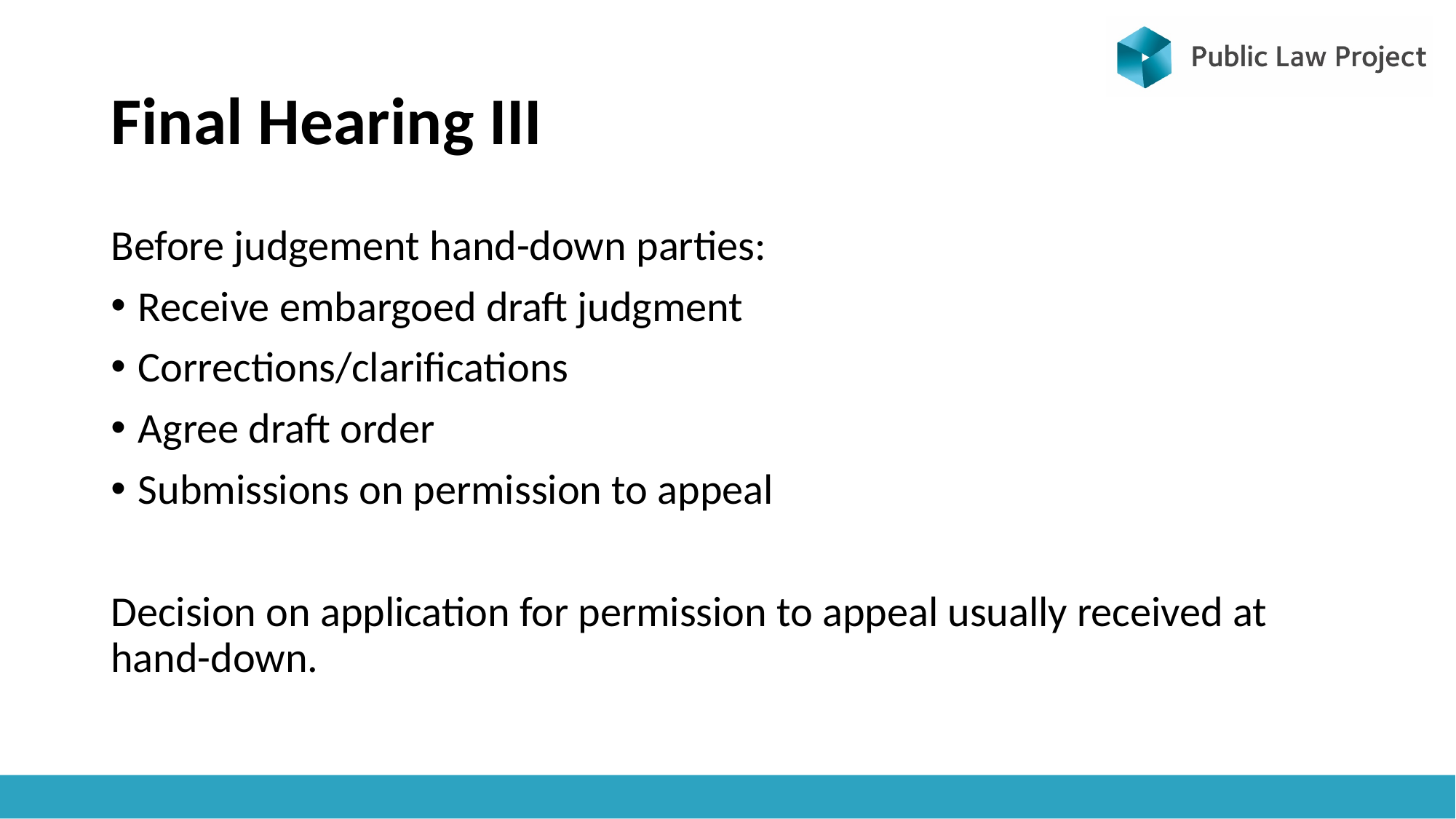

# Final Hearing III
Before judgement hand-down parties:
Receive embargoed draft judgment
Corrections/clarifications
Agree draft order
Submissions on permission to appeal

Decision on application for permission to appeal usually received at hand-down.